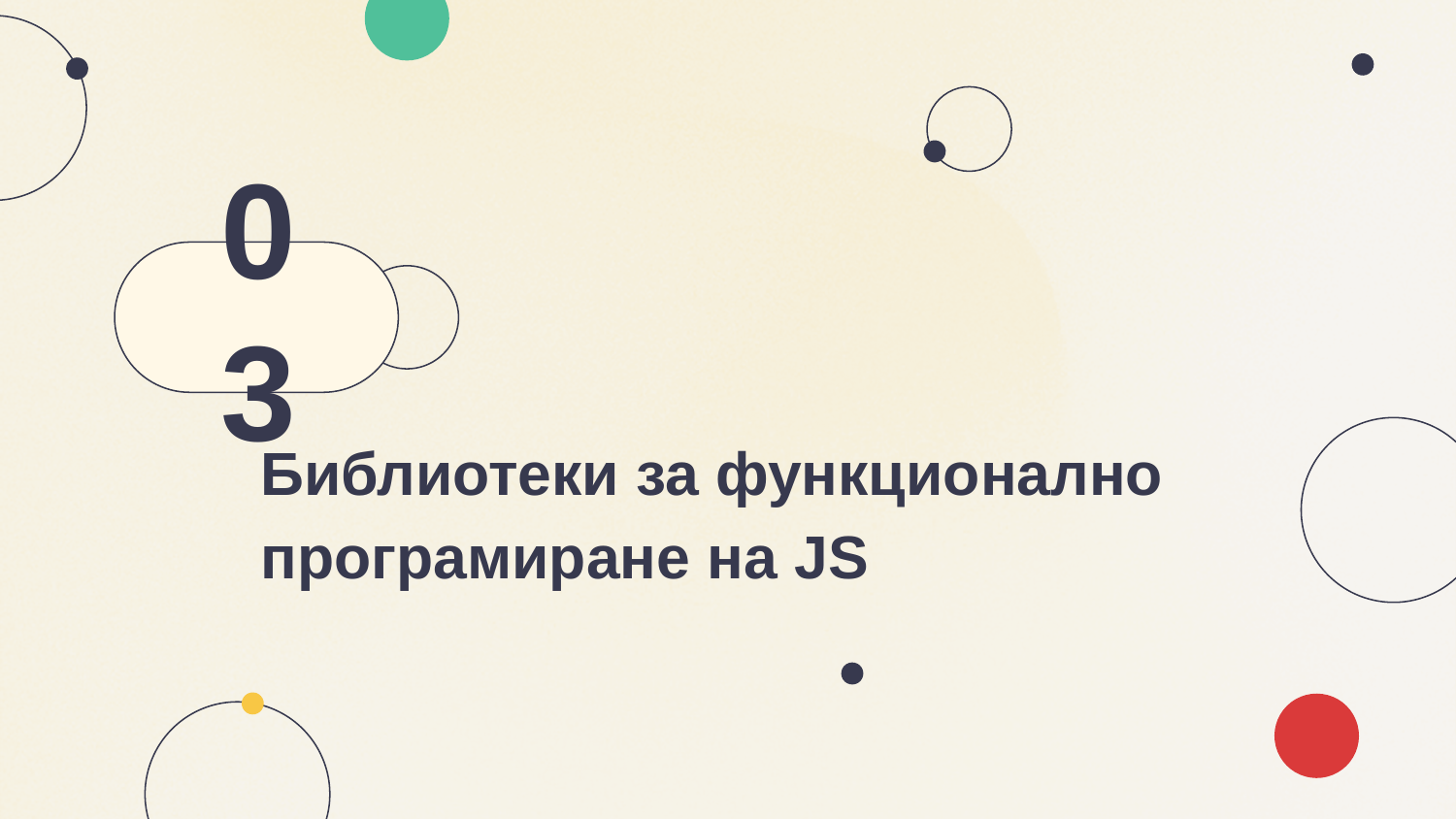

03

# Библиотеки за функционално програмиране на JS